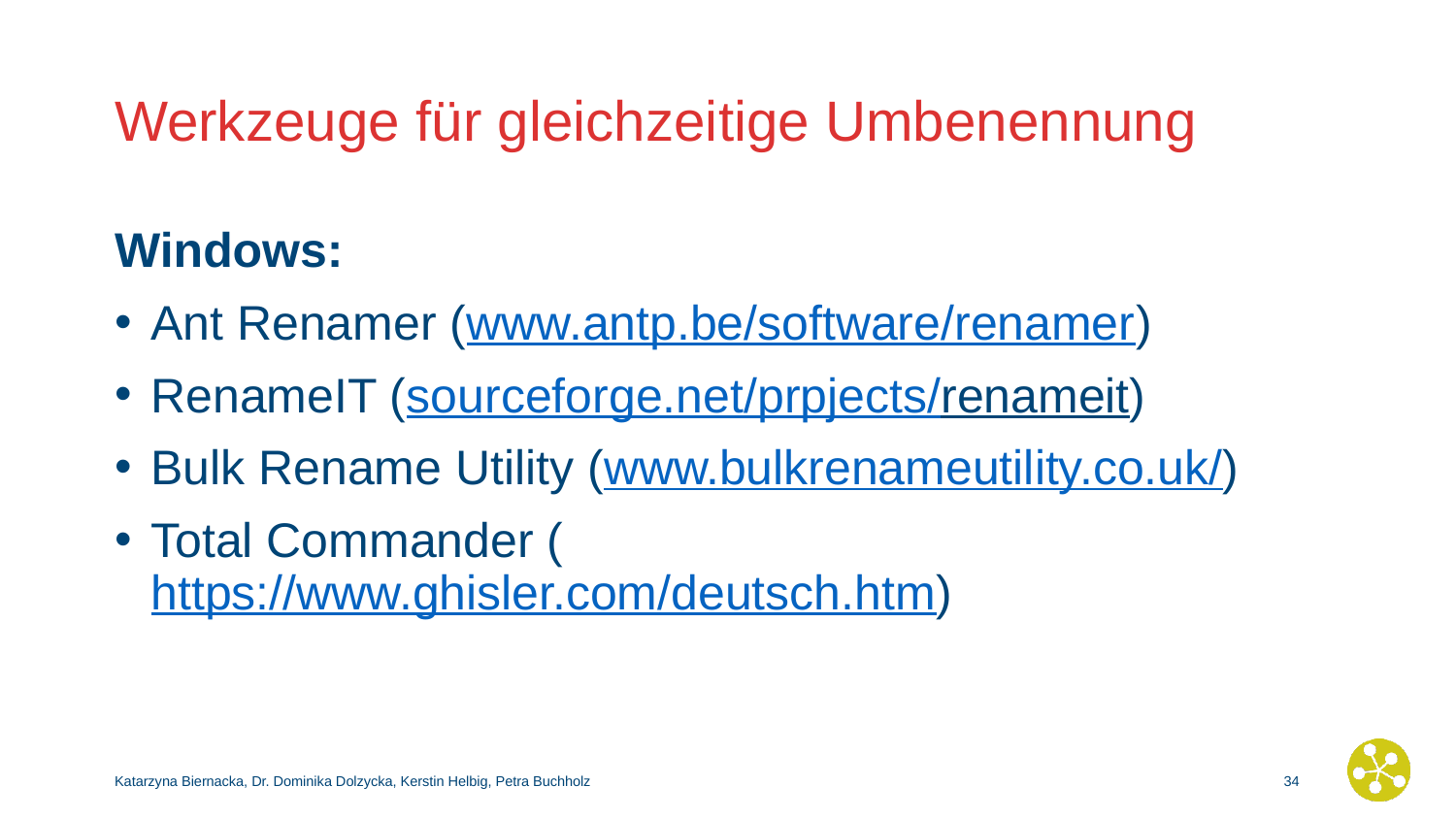

# Werkzeuge für gleichzeitige Umbenennung
Windows:
Ant Renamer (www.antp.be/software/renamer)
RenameIT (sourceforge.net/prpjects/renameit)
Bulk Rename Utility (www.bulkrenameutility.co.uk/)
Total Commander (https://www.ghisler.com/deutsch.htm)
Katarzyna Biernacka, Dr. Dominika Dolzycka, Kerstin Helbig, Petra Buchholz
34